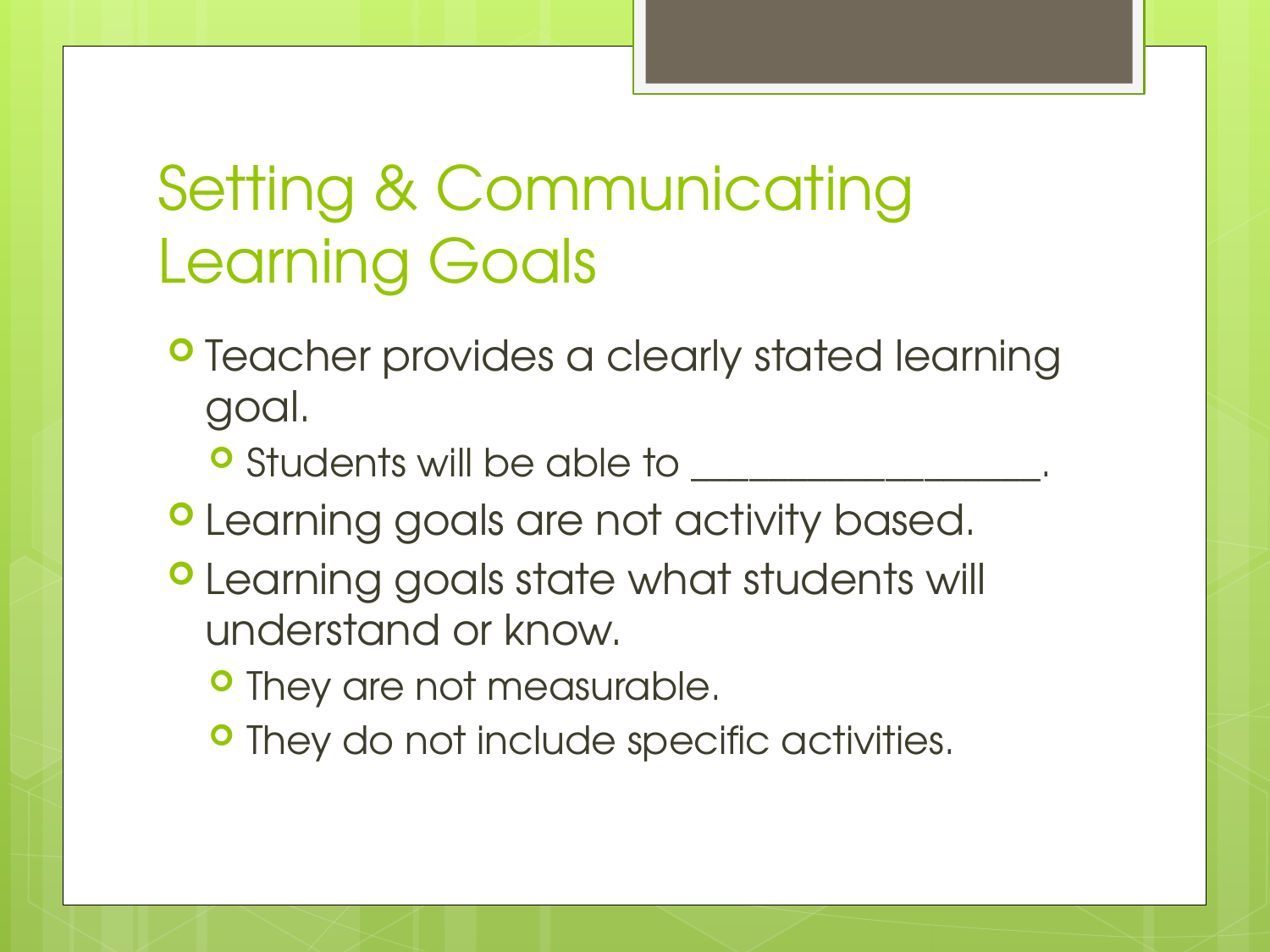

# Setting & Communicating Learning Goals
Teacher provides a clearly stated learning goal.
Students will be able to __________________.
Learning goals are not activity based.
Learning goals state what students will understand or know.
They are not measurable.
They do not include specific activities.